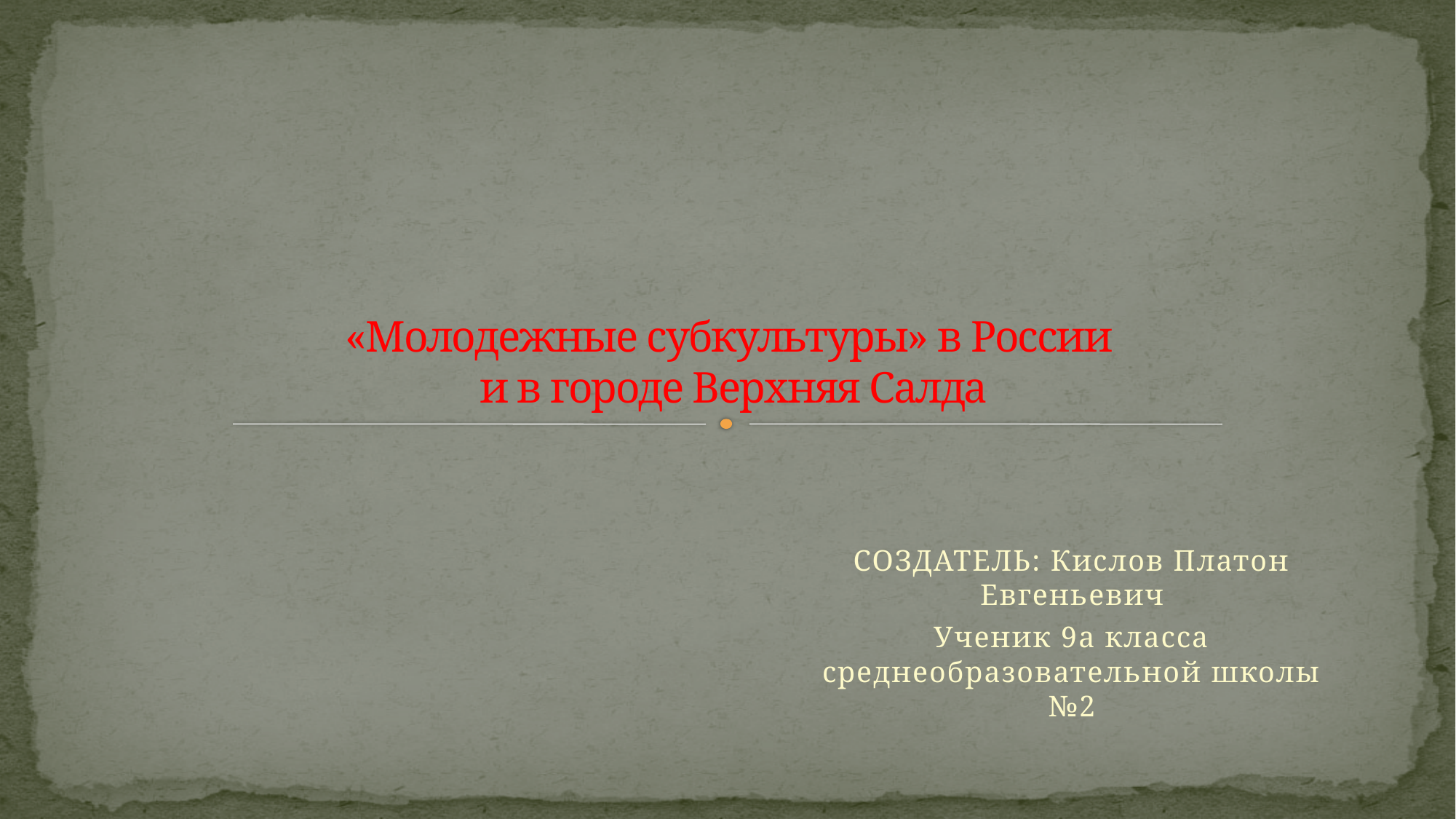

# «Молодежные субкультуры» в России и в городе Верхняя Салда
СОЗДАТЕЛЬ: Кислов Платон Евгеньевич
Ученик 9а класса среднеобразовательной школы №2